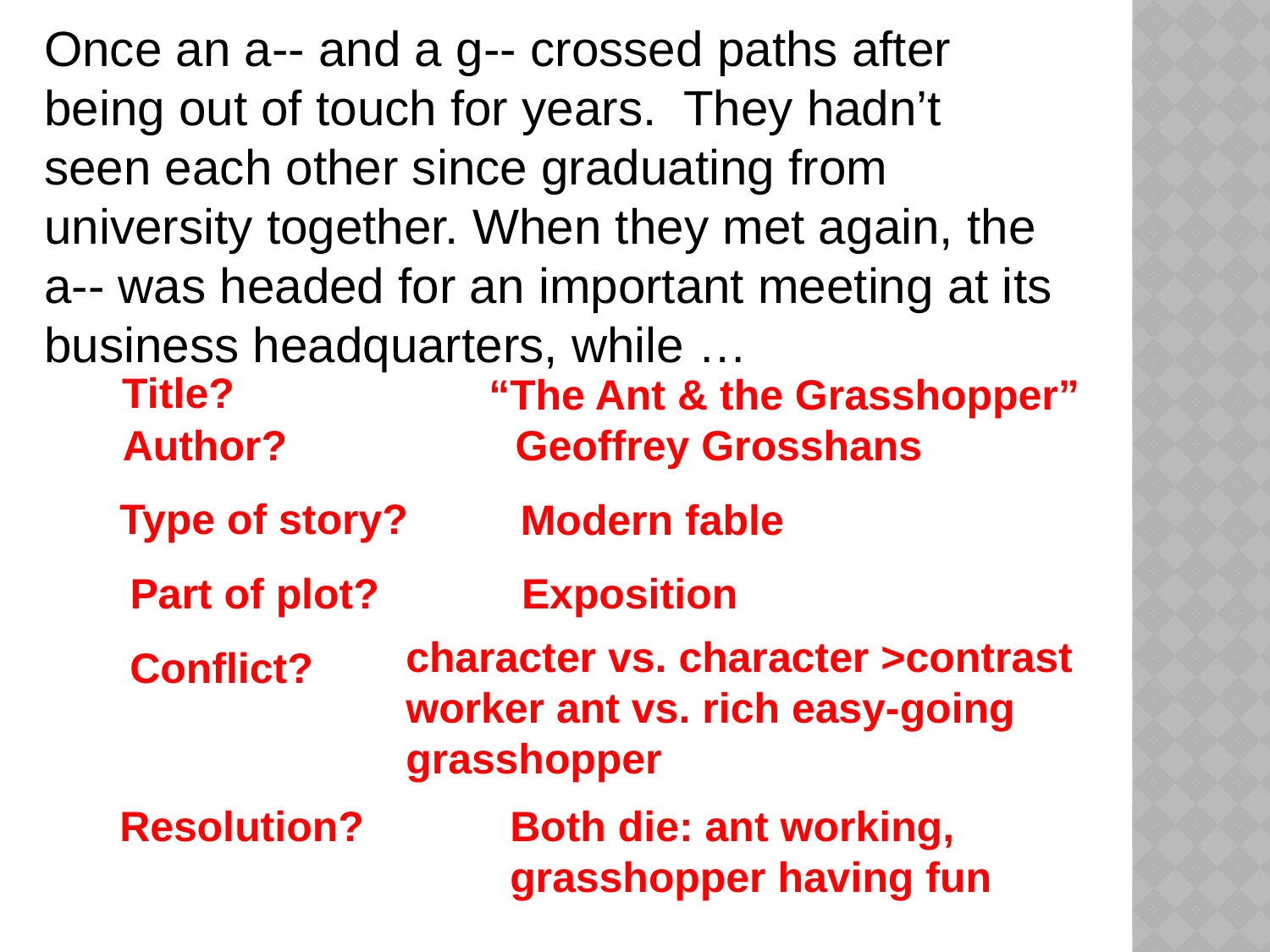

Once an a-- and a g-- crossed paths after being out of touch for years.  They hadn’t seen each other since graduating from university together. When they met again, the a-- was headed for an important meeting at its business headquarters, while …
Title?
“The Ant & the Grasshopper”
Author?
Geoffrey Grosshans
Type of story?
Modern fable
Part of plot?
Exposition
character vs. character >contrast
worker ant vs. rich easy-going  grasshopper
Conflict?
Resolution?
Both die: ant working, grasshopper having fun